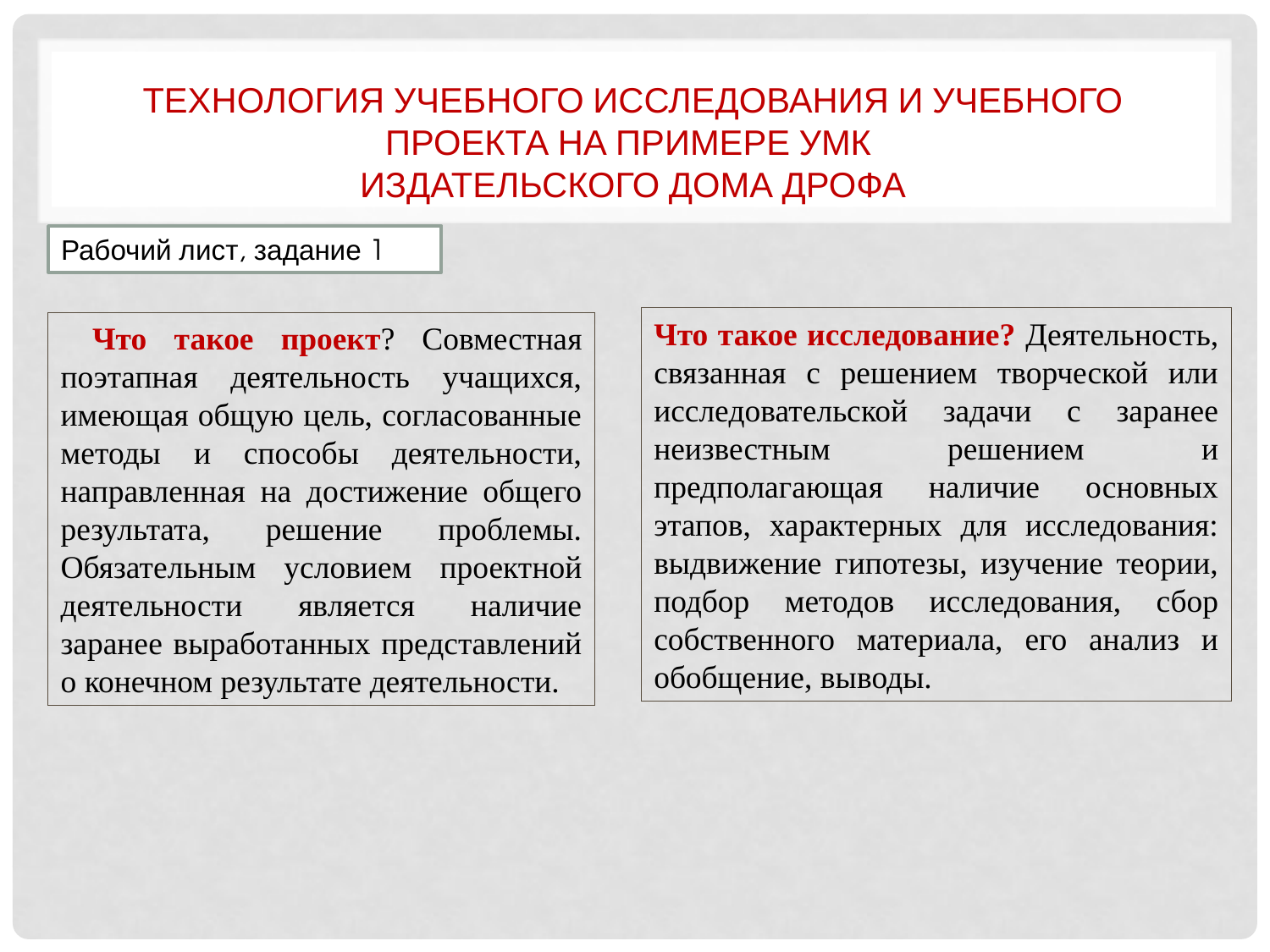

# технология учебного исследования и учебного проекта на примере УМК Издательского дома ДРОФА
Рабочий лист, задание 1
Что такое исследование? Деятельность, связанная с решением творческой или исследовательской задачи с заранее неизвестным решением и предполагающая наличие основных этапов, характерных для исследования: выдвижение гипотезы, изучение теории, подбор методов исследования, сбор собственного материала, его анализ и обобщение, выводы.
Что такое проект? Совместная поэтапная деятельность учащихся, имеющая общую цель, согласованные методы и способы деятельности, направленная на достижение общего результата, решение проблемы. Обязательным условием проектной деятельности является наличие заранее выработанных представлений о конечном результате деятельности.